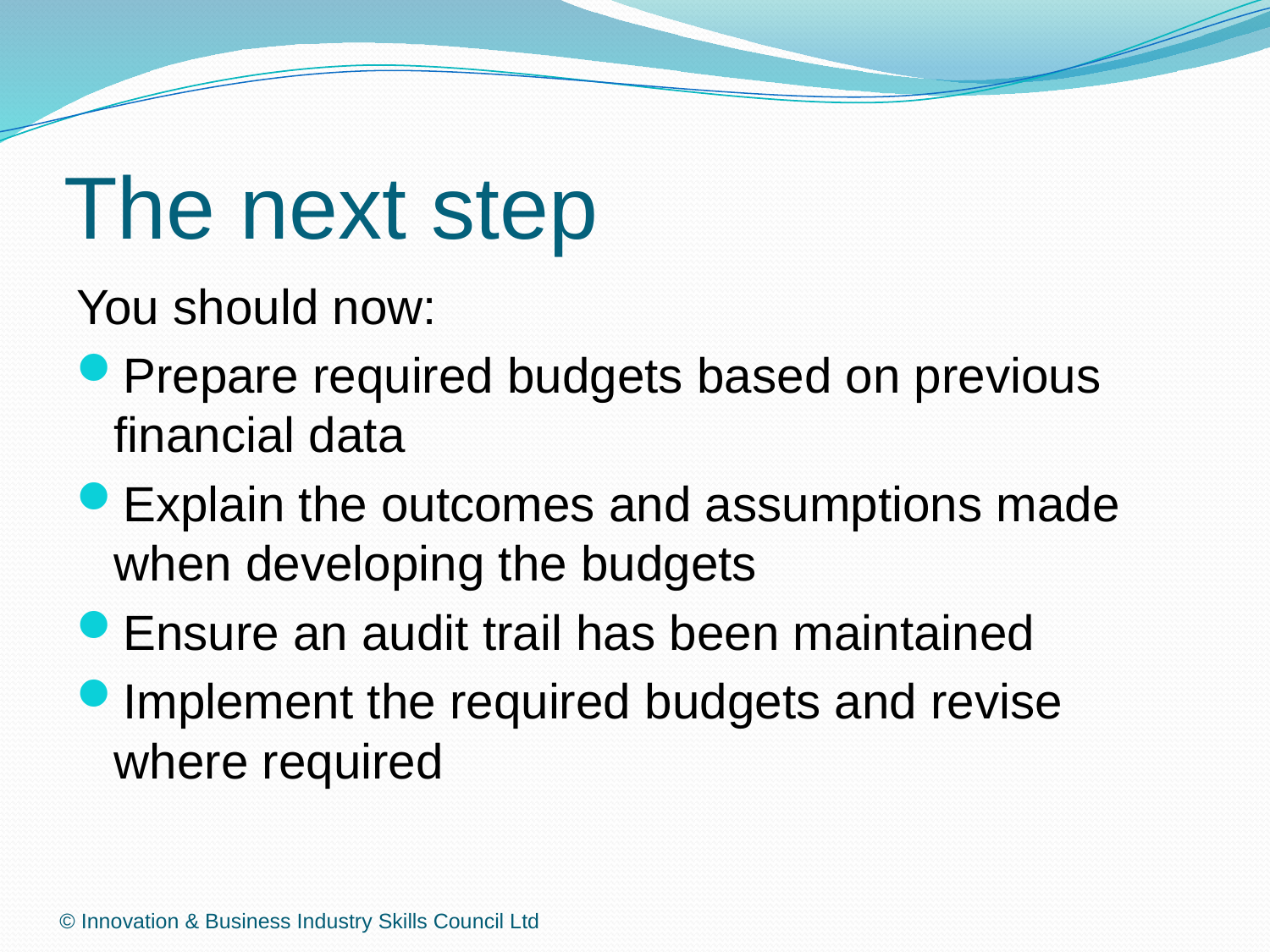

# The next step
You should now:
Prepare required budgets based on previous financial data
Explain the outcomes and assumptions made when developing the budgets
Ensure an audit trail has been maintained
Implement the required budgets and revise where required

© Innovation & Business Industry Skills Council Ltd